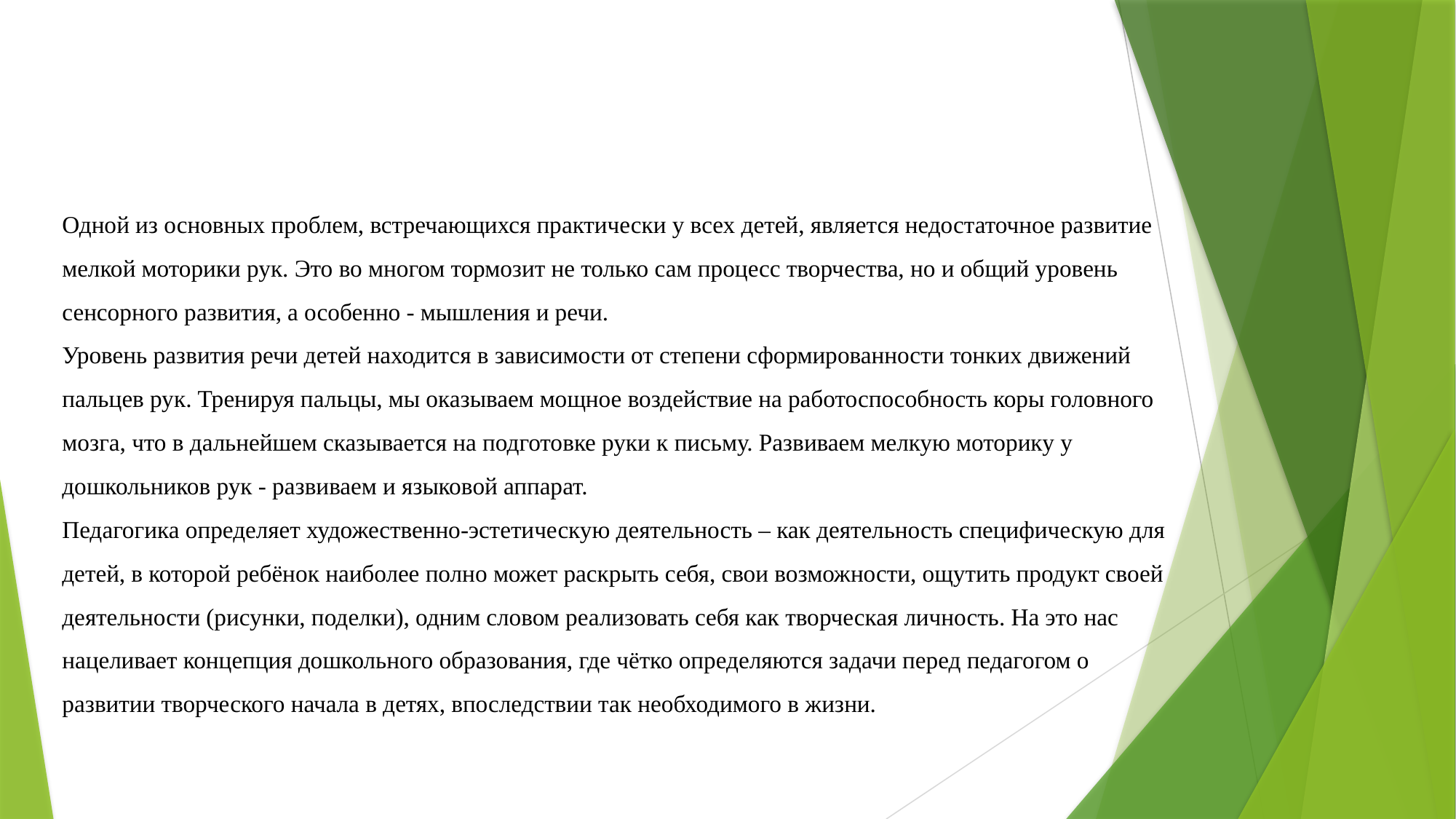

Одной из основных проблем, встречающихся практически у всех детей, является недостаточное развитие мелкой моторики рук. Это во многом тормозит не только сам процесс творчества, но и общий уровень сенсорного развития, а особенно - мышления и речи.
Уровень развития речи детей находится в зависимости от степени сформированности тонких движений пальцев рук. Тренируя пальцы, мы оказываем мощное воздействие на работоспособность коры головного мозга, что в дальнейшем сказывается на подготовке руки к письму. Развиваем мелкую моторику у дошкольников рук - развиваем и языковой аппарат.
Педагогика определяет художественно-эстетическую деятельность – как деятельность специфическую для детей, в которой ребёнок наиболее полно может раскрыть себя, свои возможности, ощутить продукт своей деятельности (рисунки, поделки), одним словом реализовать себя как творческая личность. На это нас нацеливает концепция дошкольного образования, где чётко определяются задачи перед педагогом о развитии творческого начала в детях, впоследствии так необходимого в жизни.